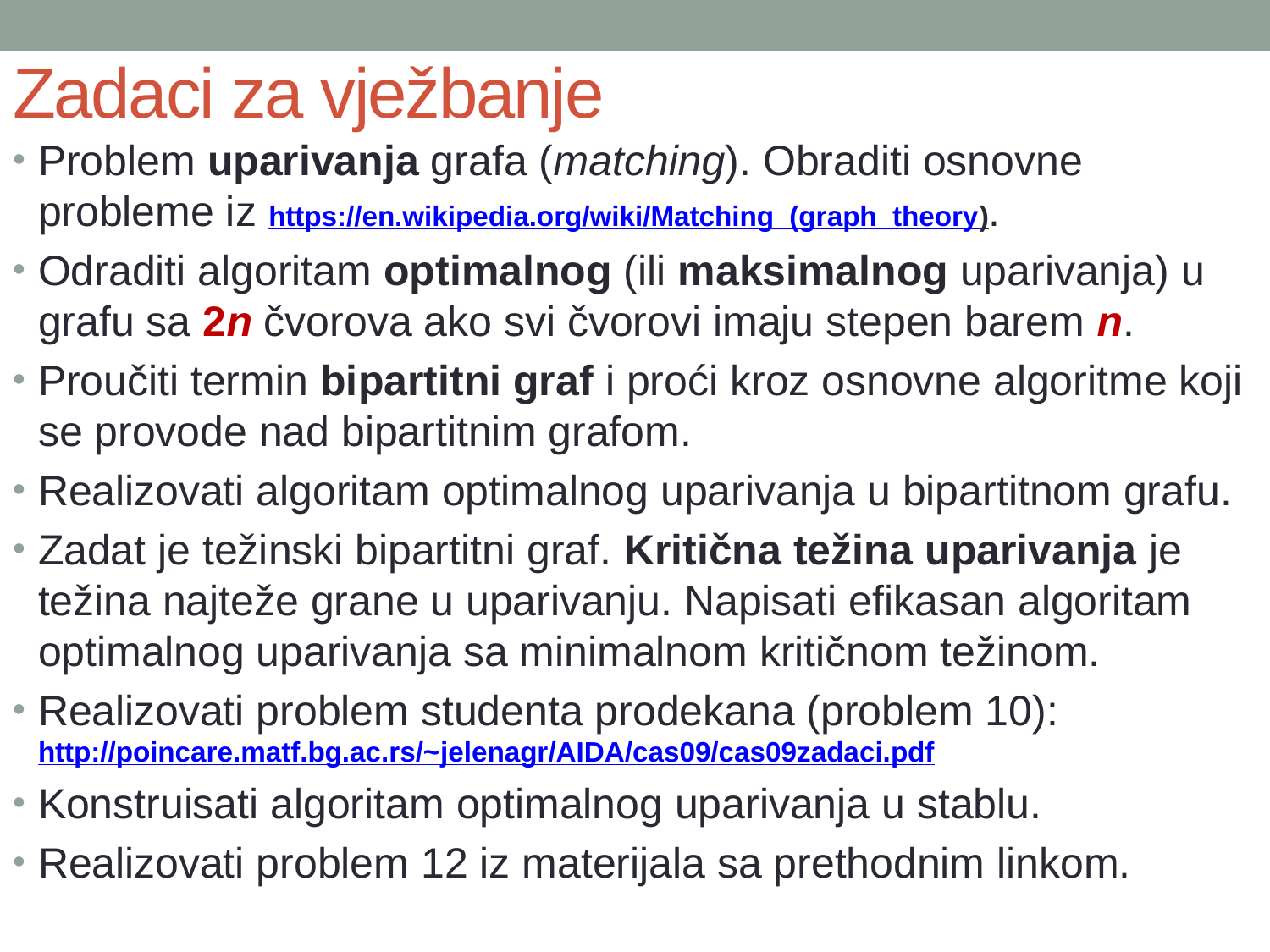

# Zadaci za vježbanje
Problem uparivanja grafa (matching). Obraditi osnovne probleme iz https://en.wikipedia.org/wiki/Matching_(graph_theory).
Odraditi algoritam optimalnog (ili maksimalnog uparivanja) u grafu sa 2n čvorova ako svi čvorovi imaju stepen barem n.
Proučiti termin bipartitni graf i proći kroz osnovne algoritme koji se provode nad bipartitnim grafom.
Realizovati algoritam optimalnog uparivanja u bipartitnom grafu.
Zadat je težinski bipartitni graf. Kritična težina uparivanja je težina najteže grane u uparivanju. Napisati efikasan algoritam optimalnog uparivanja sa minimalnom kritičnom težinom.
Realizovati problem studenta prodekana (problem 10):
http://poincare.matf.bg.ac.rs/~jelenagr/AIDA/cas09/cas09zadaci.pdf
Konstruisati algoritam optimalnog uparivanja u stablu.
Realizovati problem 12 iz materijala sa prethodnim linkom.